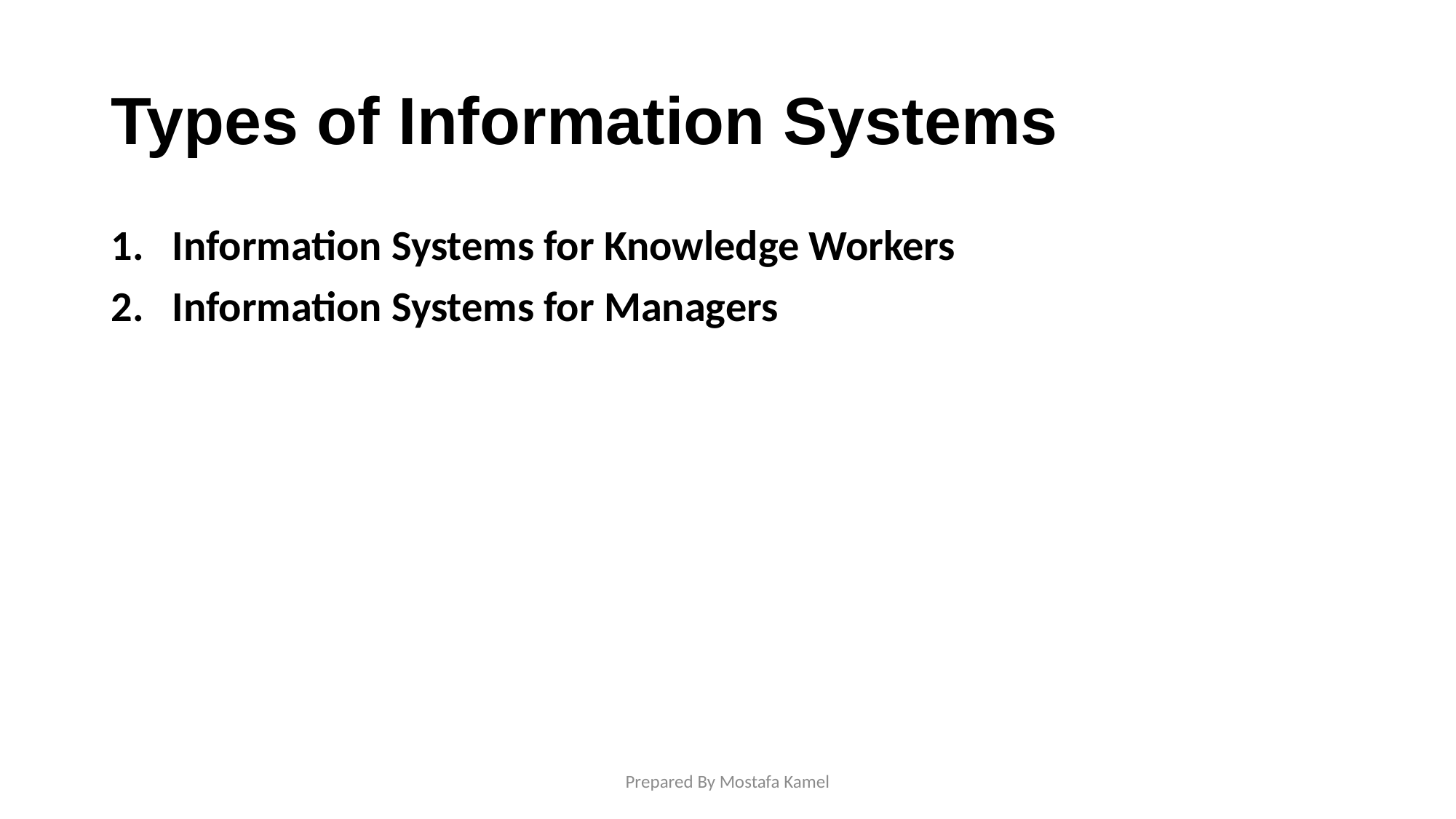

# Types of Information Systems
Information Systems for Knowledge Workers
Information Systems for Managers

Prepared By Mostafa Kamel